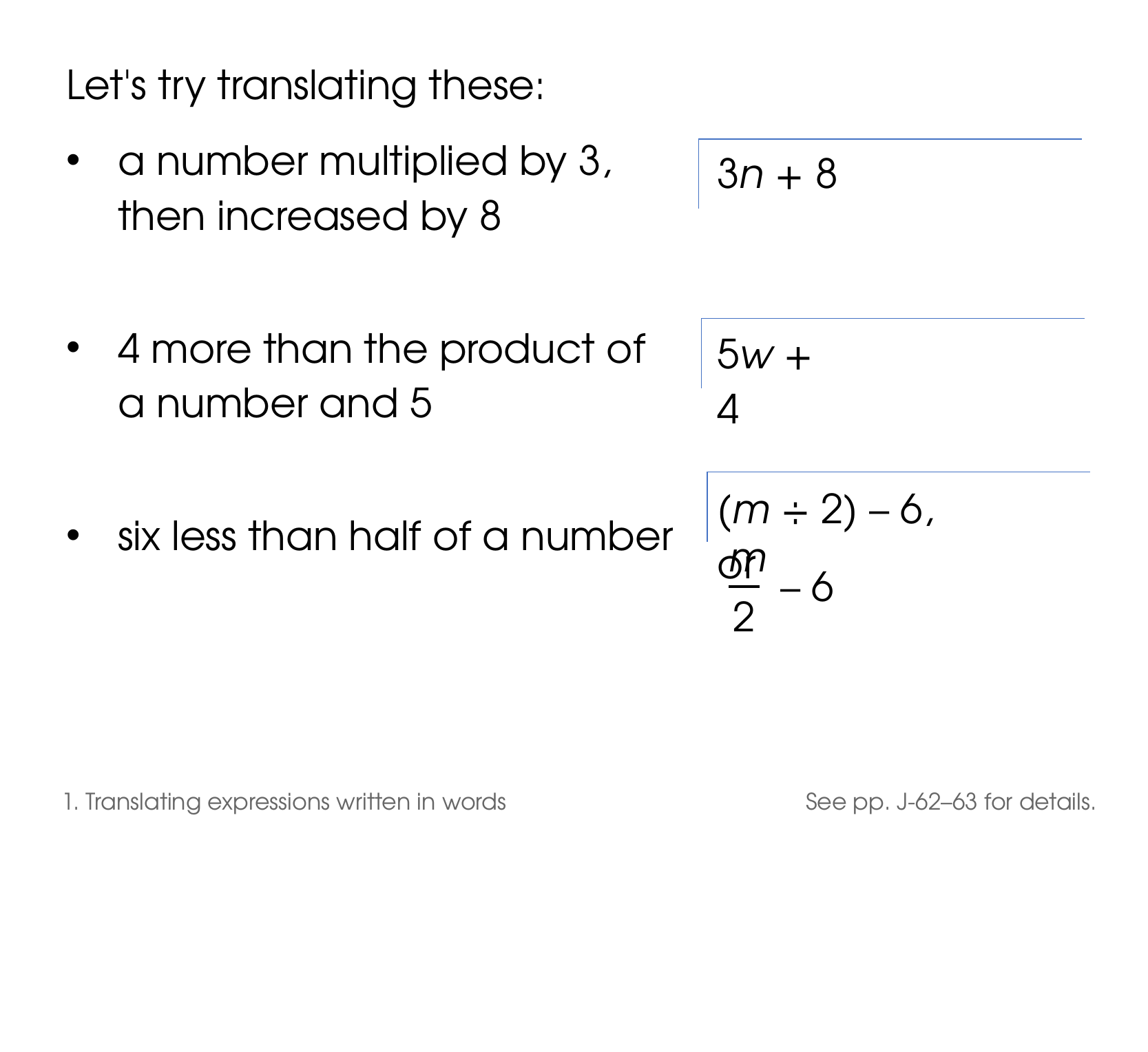

Let's try translating these:
a number multiplied by 3,
​then increased by 8

4 more than the product of
a number and 5

six less than half of a number
3n + 8
5w + 4
(m ÷ 2) – 6, or
m
2
– 6
1. Translating expressions written in words
See pp. J-62–63 for details.